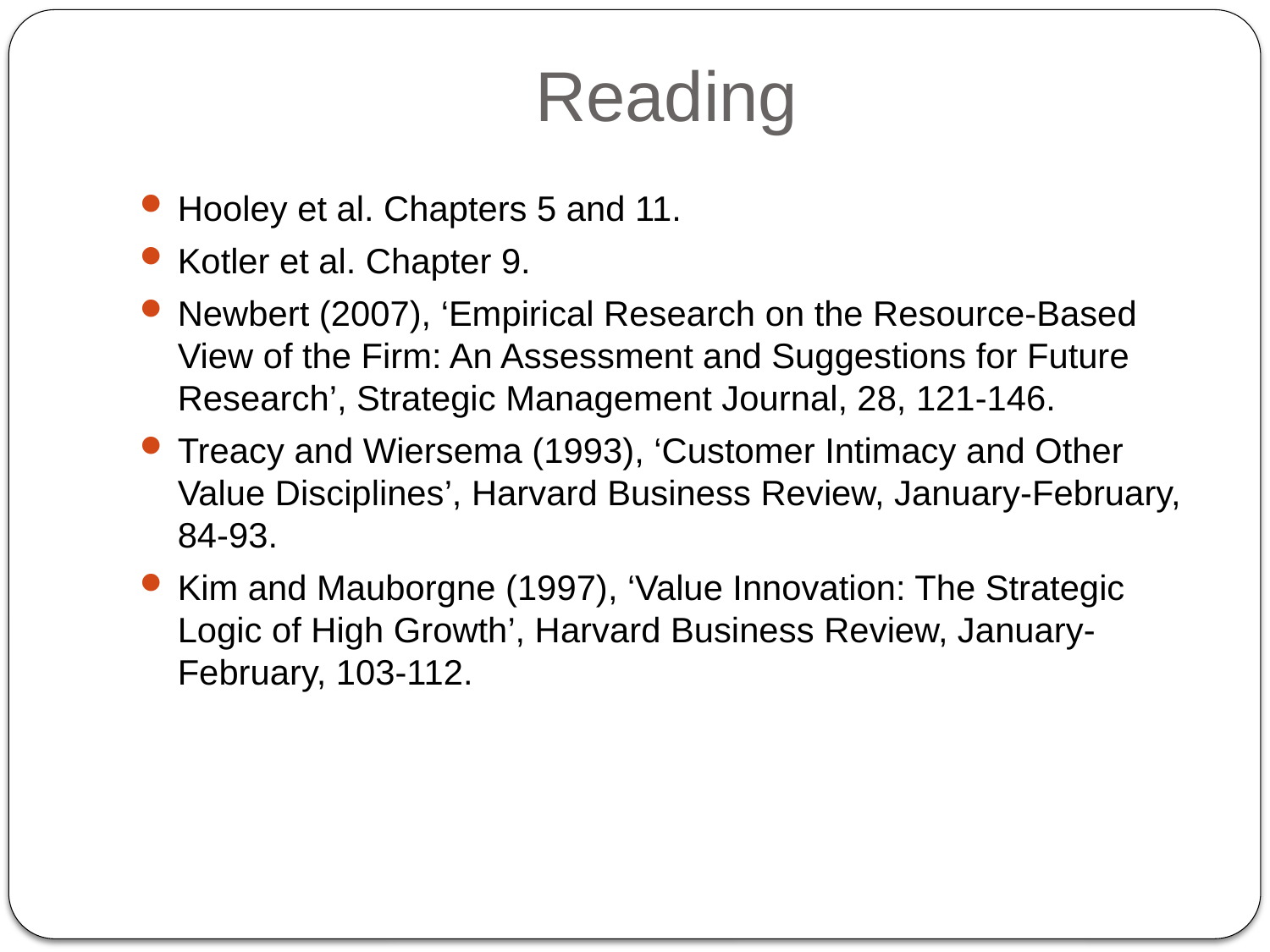

# Reading
Hooley et al. Chapters 5 and 11.
Kotler et al. Chapter 9.
Newbert (2007), ‘Empirical Research on the Resource-Based View of the Firm: An Assessment and Suggestions for Future Research’, Strategic Management Journal, 28, 121-146.
Treacy and Wiersema (1993), ‘Customer Intimacy and Other Value Disciplines’, Harvard Business Review, January-February, 84-93.
Kim and Mauborgne (1997), ‘Value Innovation: The Strategic Logic of High Growth’, Harvard Business Review, January-February, 103-112.